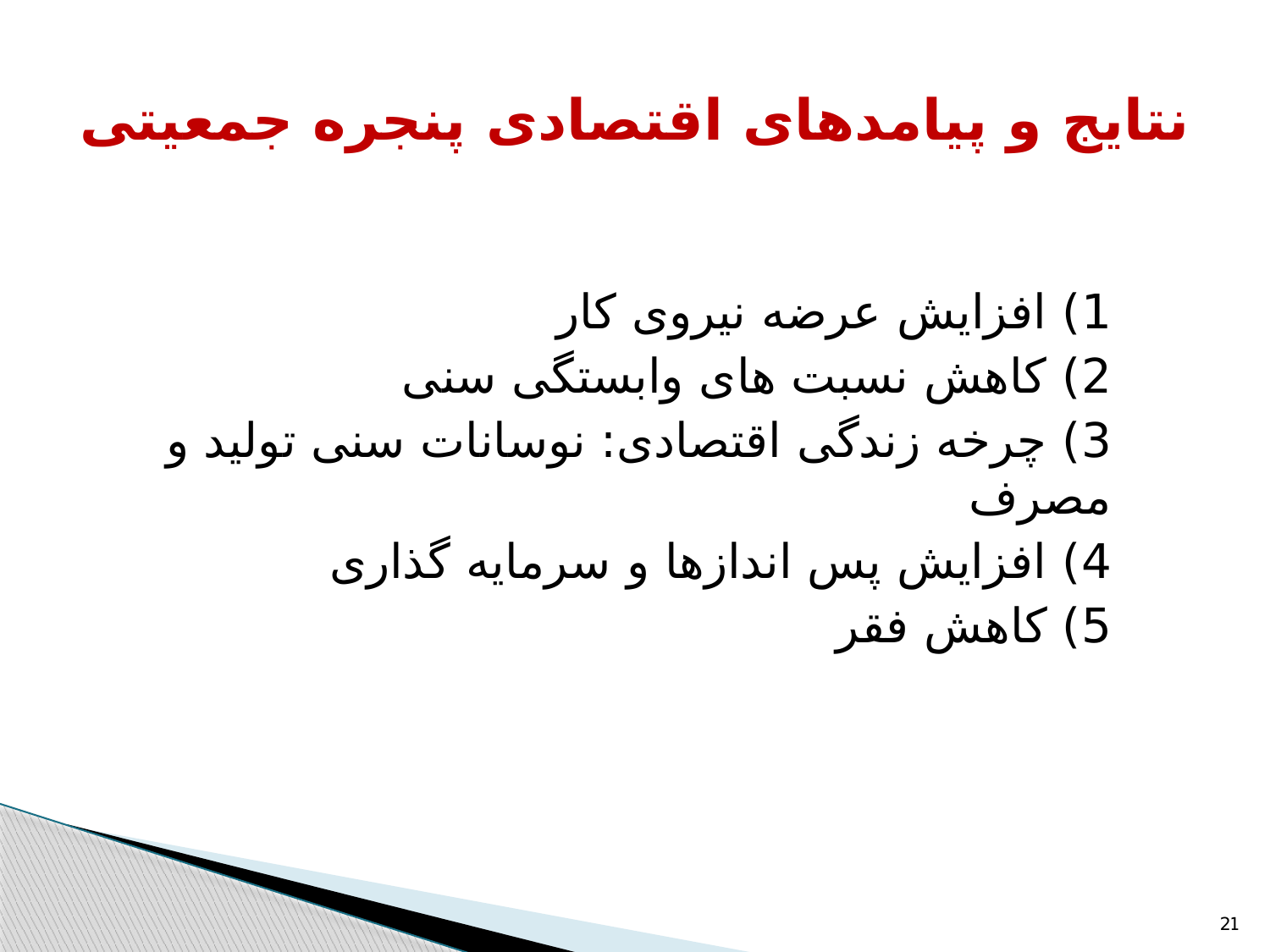

# نتایج و پیامدهای اقتصادی پنجره جمعیتی
1) افزایش عرضه نیروی کار
2) کاهش نسبت های وابستگی سنی
3) چرخه زندگی اقتصادی: نوسانات سنی تولید و مصرف
4) افزایش پس اندازها و سرمایه گذاری
5) کاهش فقر
21